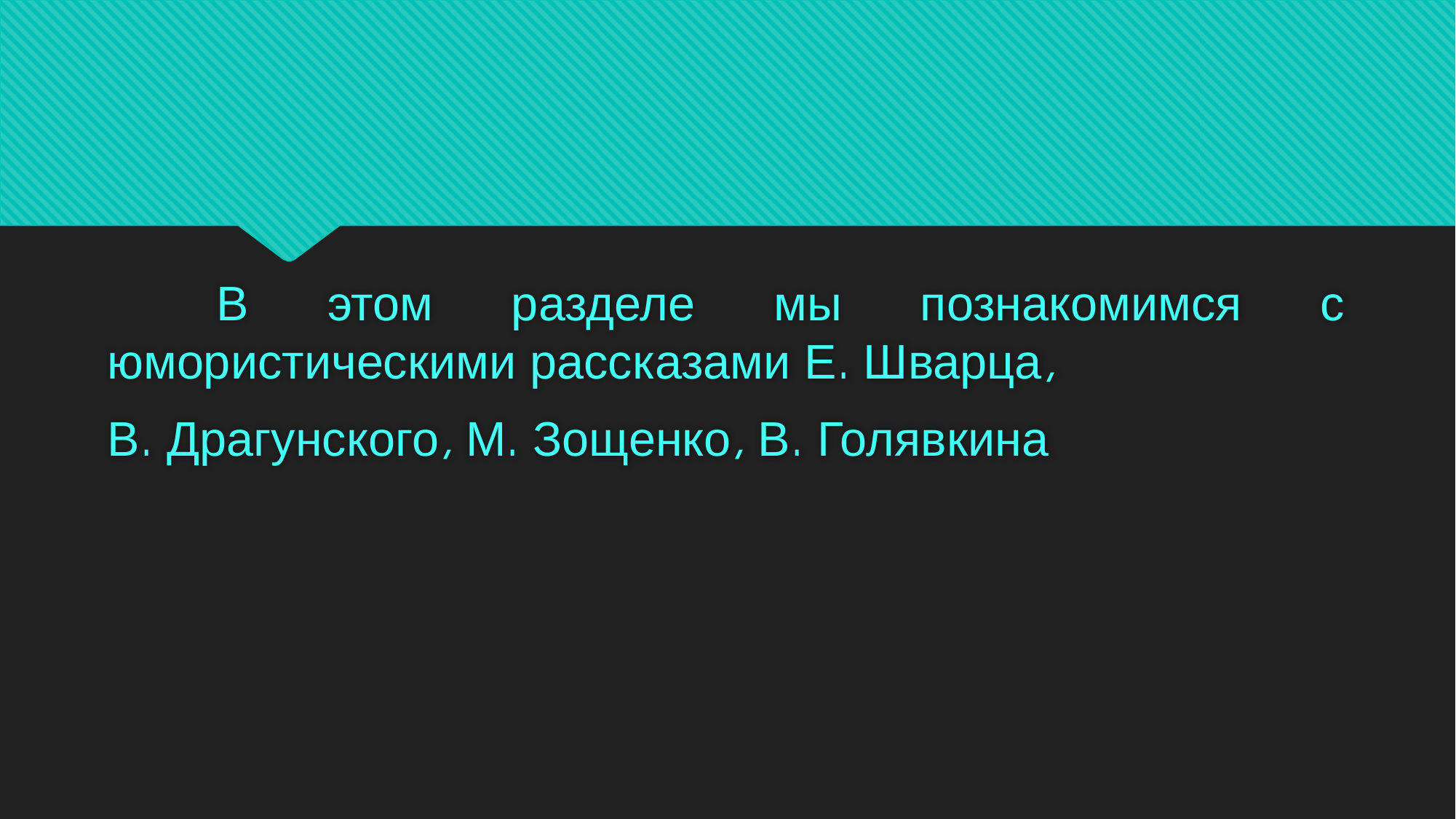

#
	В этом разделе мы познакомимся с юмористическими рассказами Е. Шварца,
В. Драгунского, М. Зощенко, В. Голявкина